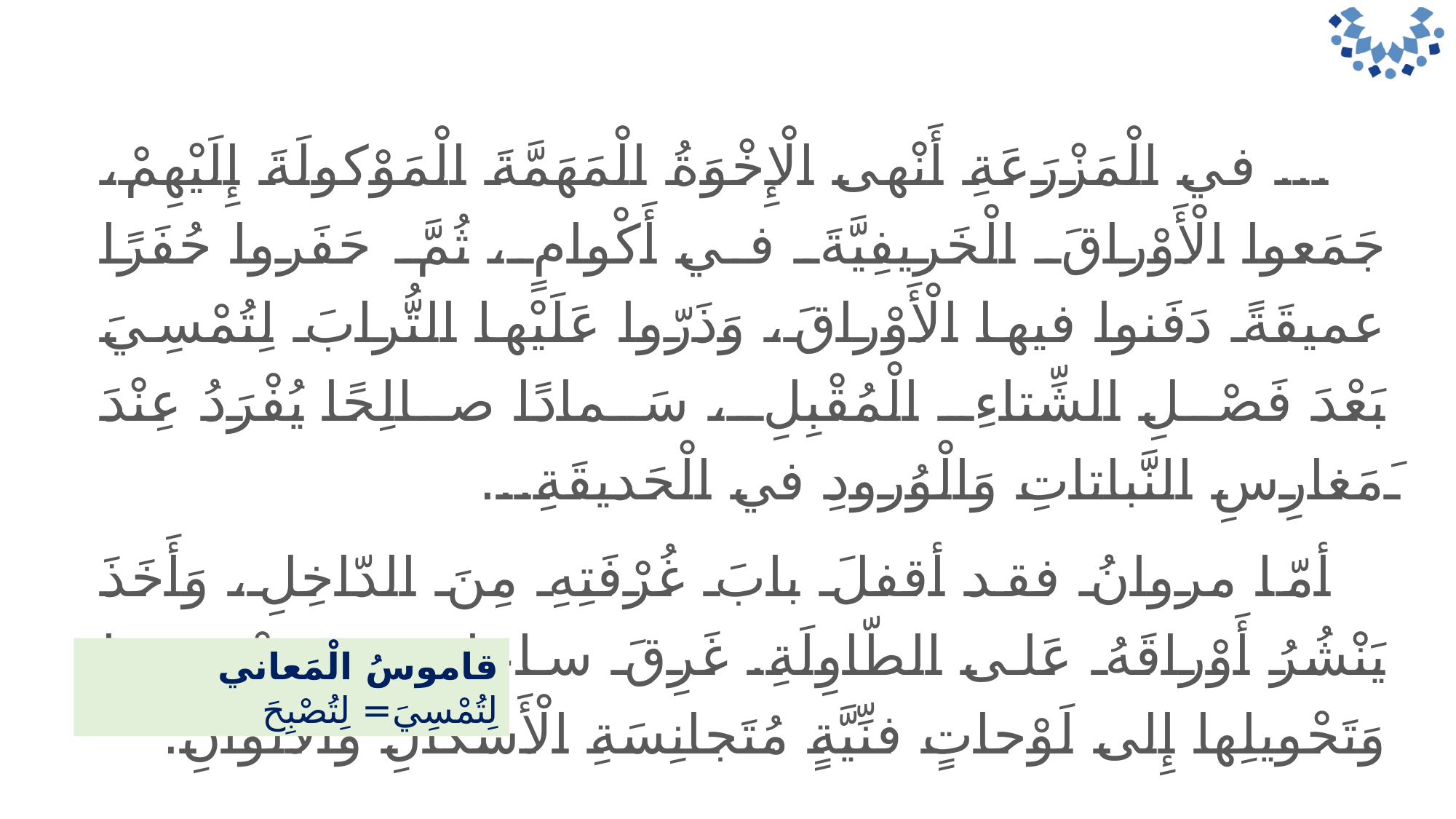

... في الْمَزْرَعَةِ أَنْهى الْإِخْوَةُ الْمَهَمَّةَ الْمَوْكولَةَ إِلَيْهِمْ، جَمَعوا الْأَوْراقَ الْخَريفِيَّةَ في أَكْوامٍ، ثُمَّ حَفَروا حُفَرًا عميقَةً دَفَنوا فيها الْأَوْراقَ، وَذَرّوا عَلَيْها التُّرابَ لِتُمْسِيَ بَعْدَ فَصْلِ الشِّتاءِ الْمُقْبِلِ، سَمادًا صالِحًا يُفْرَدُ عِنْدَ َمَغارِسِ النَّباتاتِ وَالْوُرودِ في الْحَديقَةِ...
أمّا مروانُ فقد أقفلَ بابَ غُرْفَتِهِ مِنَ الدّاخِلِ، وَأَخَذَ يَنْشُرُ أَوْراقَهُ عَلى الطّاوِلَةِ. غَرِقَ ساعاتٍ في تَنْسيقِها وَتَحْويلِها إِلى لَوْحاتٍ فنِّيَّةٍ مُتَجانِسَةِ الْأَشْكالِ وَالْأَلْوانِ.
قاموسُ الْمَعاني
لِتُمْسِيَ= لِتُصْبِحَ